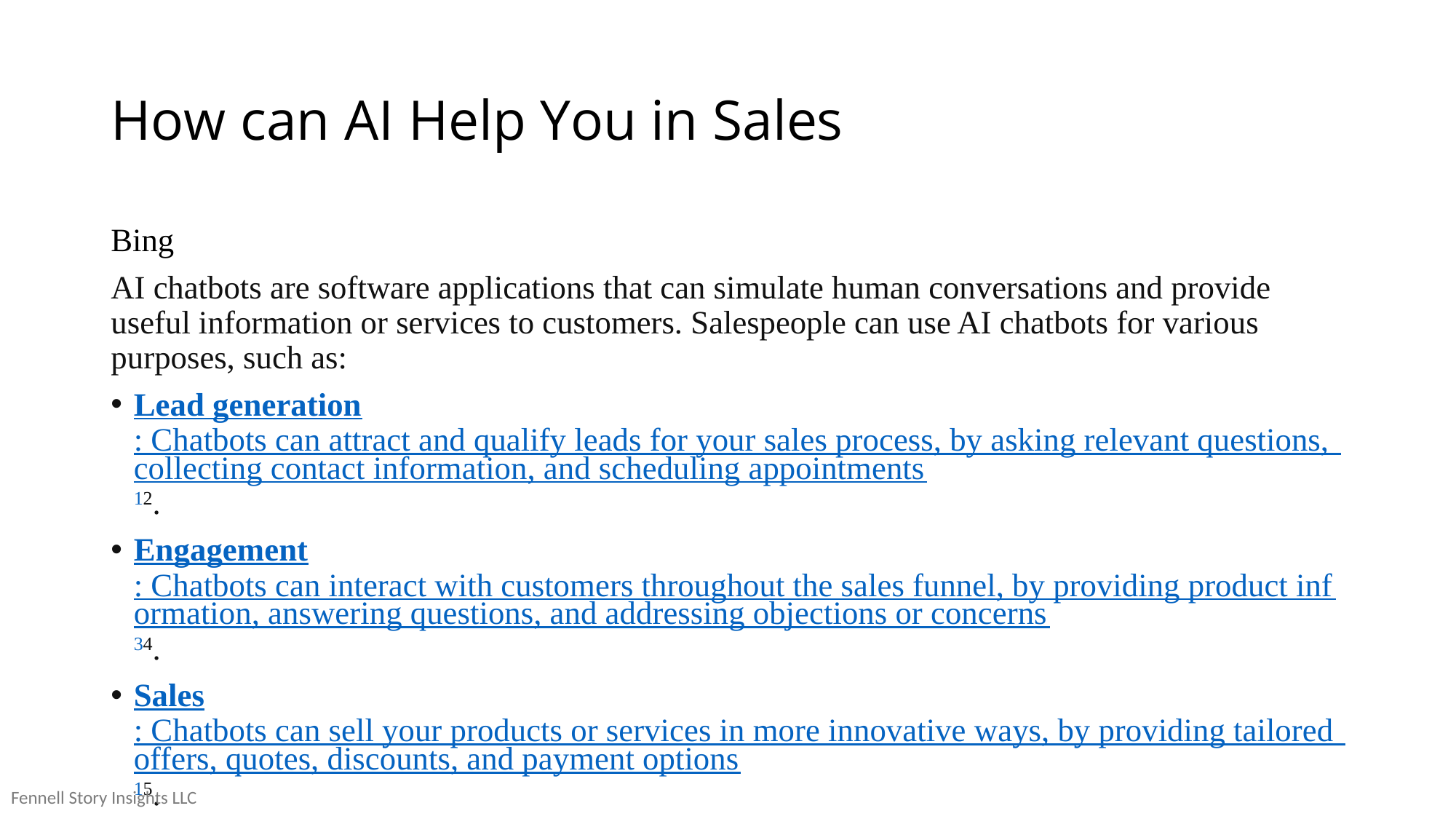

# How can AI Help You in Sales
Bing
AI chatbots are software applications that can simulate human conversations and provide useful information or services to customers. Salespeople can use AI chatbots for various purposes, such as:
Lead generation: Chatbots can attract and qualify leads for your sales process, by asking relevant questions, collecting contact information, and scheduling appointments12.
Engagement: Chatbots can interact with customers throughout the sales funnel, by providing product information, answering questions, and addressing objections or concerns34.
Sales: Chatbots can sell your products or services in more innovative ways, by providing tailored offers, quotes, discounts, and payment options15.

Fennell Story Insights LLC